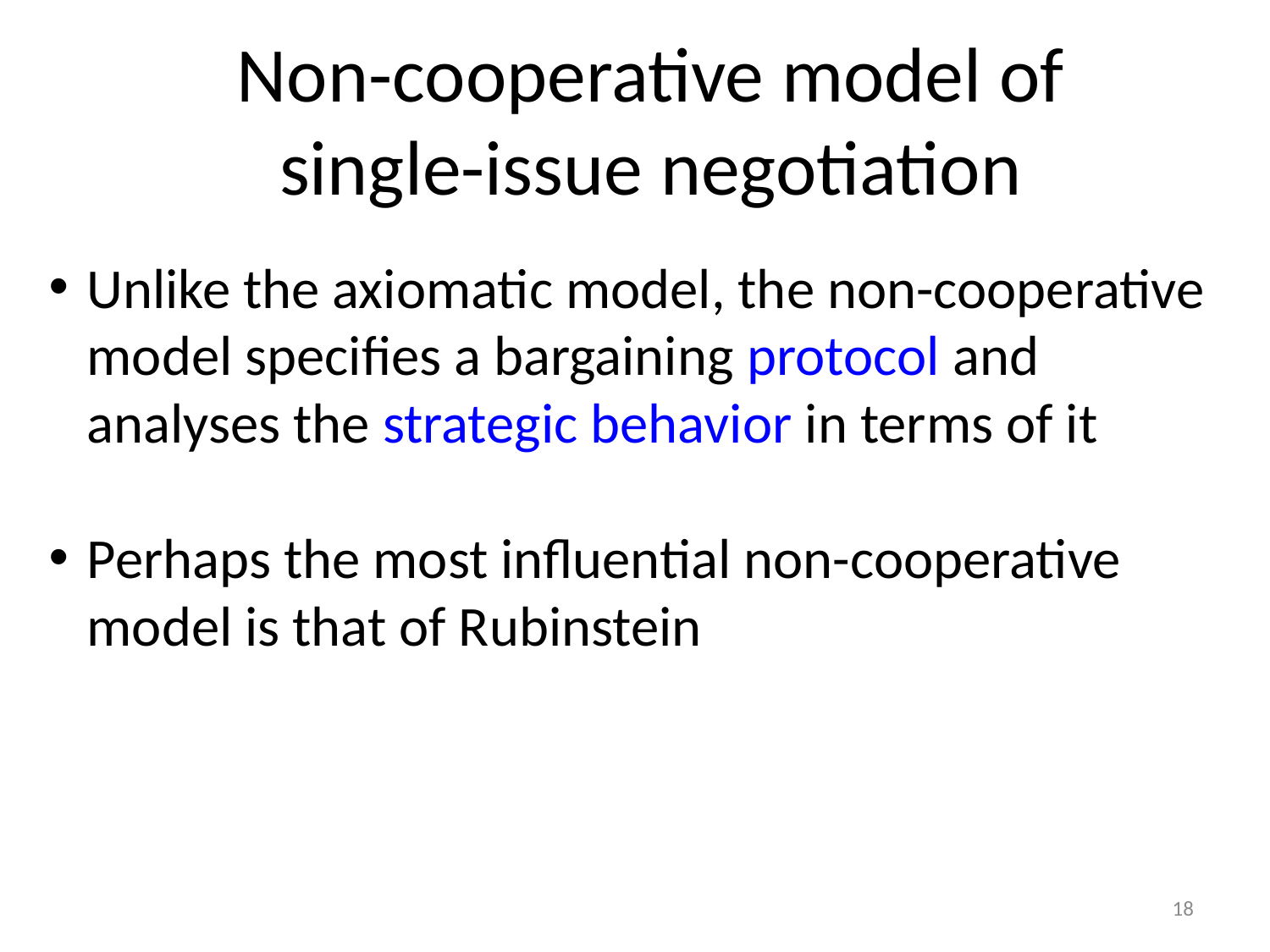

Non-cooperative model of single-issue negotiation
Unlike the axiomatic model, the non-cooperative model specifies a bargaining protocol and analyses the strategic behavior in terms of it

Perhaps the most influential non-cooperative model is that of Rubinstein
18